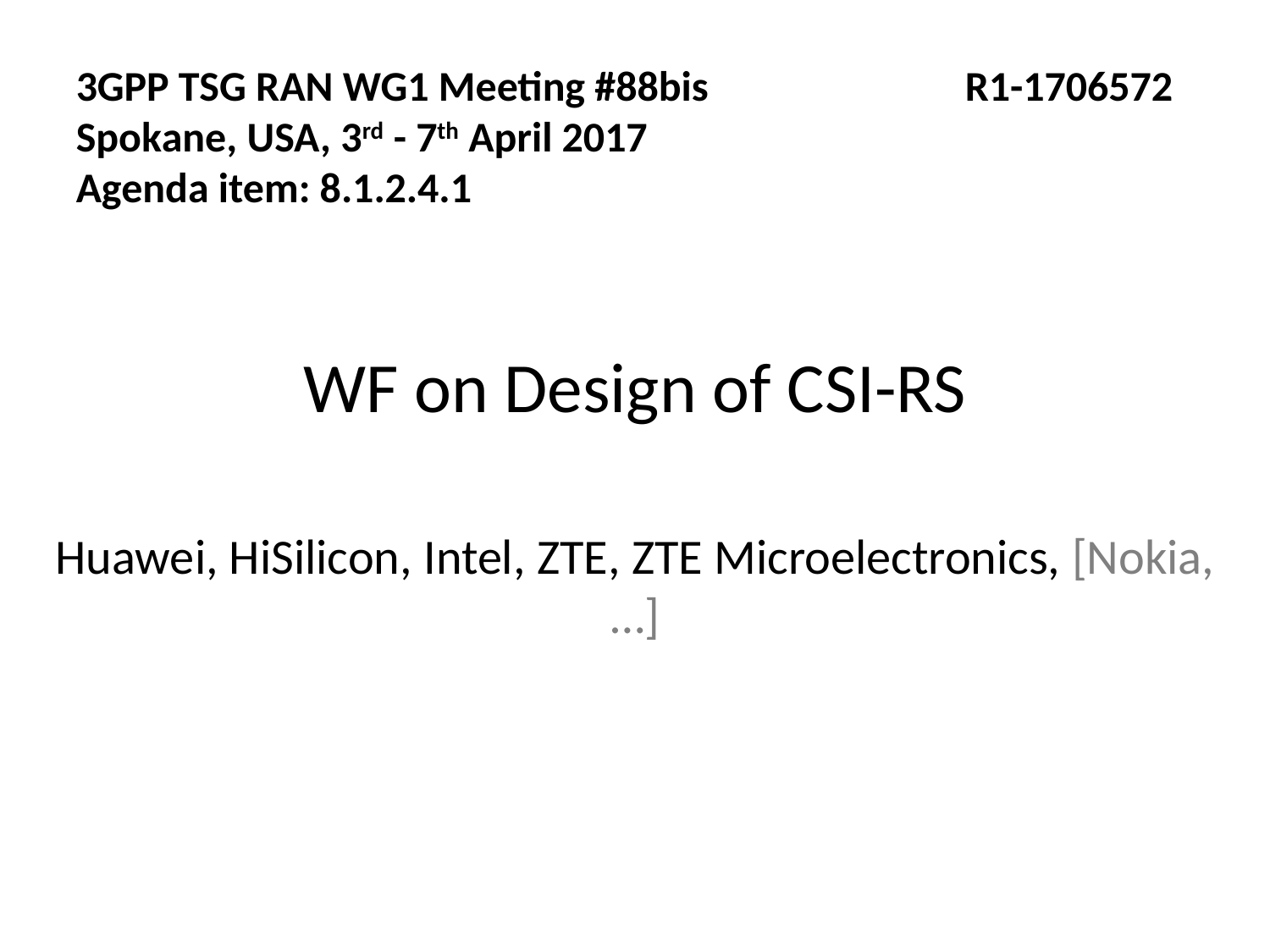

3GPP TSG RAN WG1 Meeting #88bis			R1-1706572 Spokane, USA, 3rd - 7th April 2017
Agenda item: 8.1.2.4.1
WF on Design of CSI-RS
Huawei, HiSilicon, Intel, ZTE, ZTE Microelectronics, [Nokia, …]